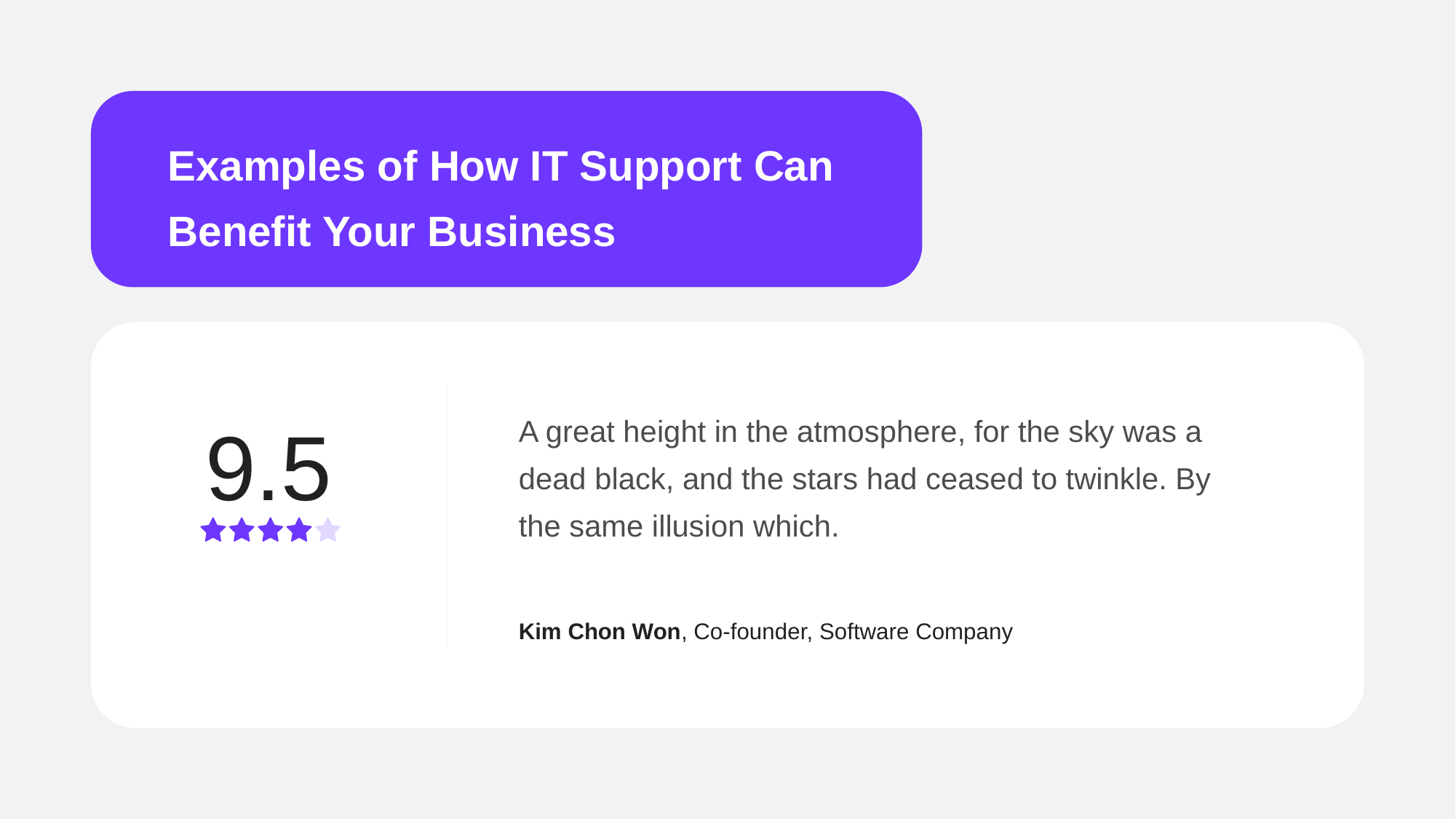

Examples of How IT Support Can Benefit Your Business

A great height in the atmosphere, for the sky was a dead black, and the stars had ceased to twinkle. By the same illusion which.

Kim Chon Won, Co-founder, Software Company
9.5